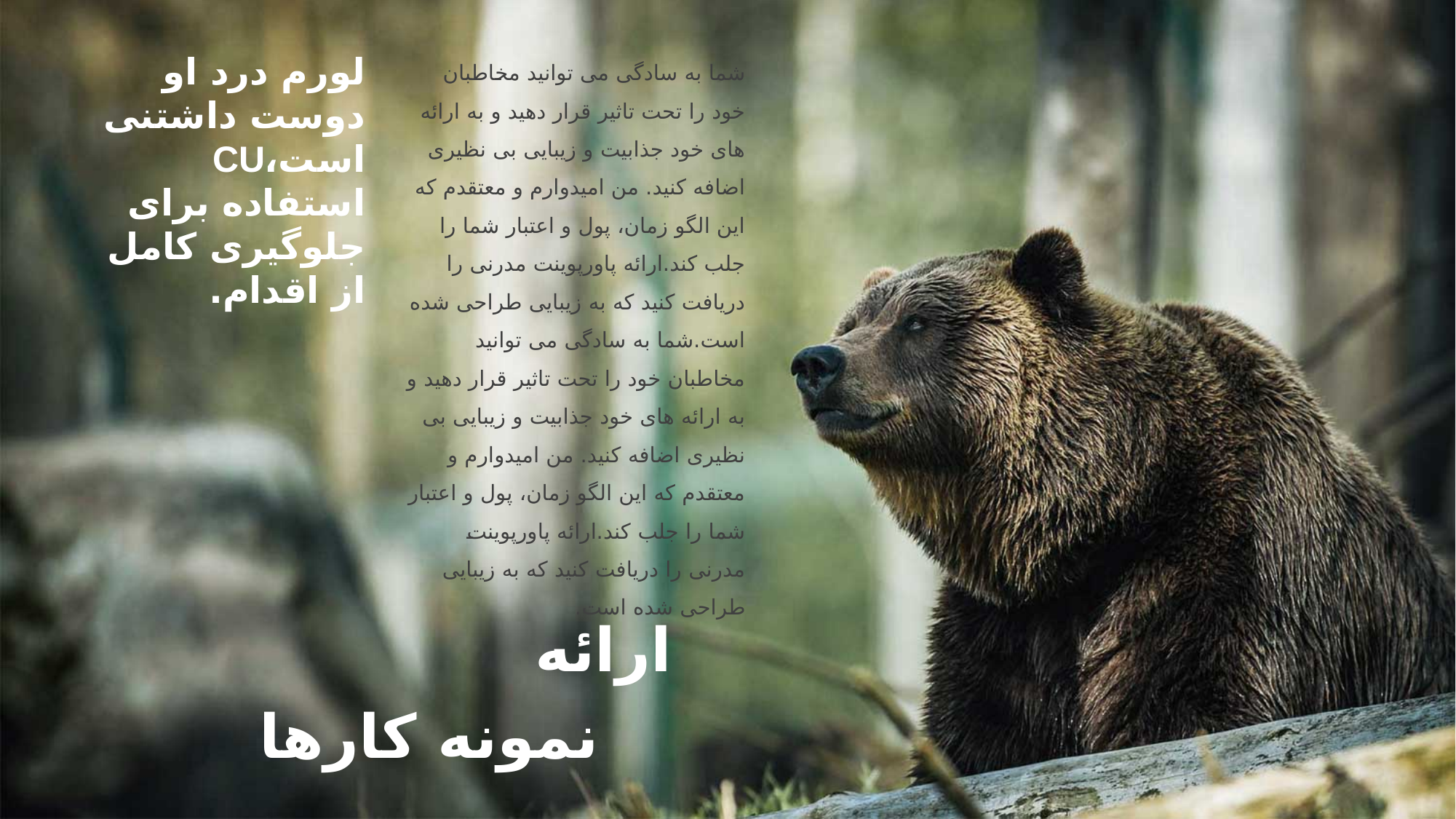

شما به سادگی می توانید مخاطبان خود را تحت تاثیر قرار دهید و به ارائه های خود جذابیت و زیبایی بی نظیری اضافه کنید. من امیدوارم و معتقدم که این الگو زمان، پول و اعتبار شما را جلب کند.ارائه پاورپوینت مدرنی را دریافت کنید که به زیبایی طراحی شده است.شما به سادگی می توانید مخاطبان خود را تحت تاثیر قرار دهید و به ارائه های خود جذابیت و زیبایی بی نظیری اضافه کنید. من امیدوارم و معتقدم که این الگو زمان، پول و اعتبار شما را جلب کند.ارائه پاورپوینت مدرنی را دریافت کنید که به زیبایی طراحی شده است.
لورم درد او دوست داشتنی است،CU استفاده برای جلوگیری کامل از اقدام.
ارائه
نمونه کارها